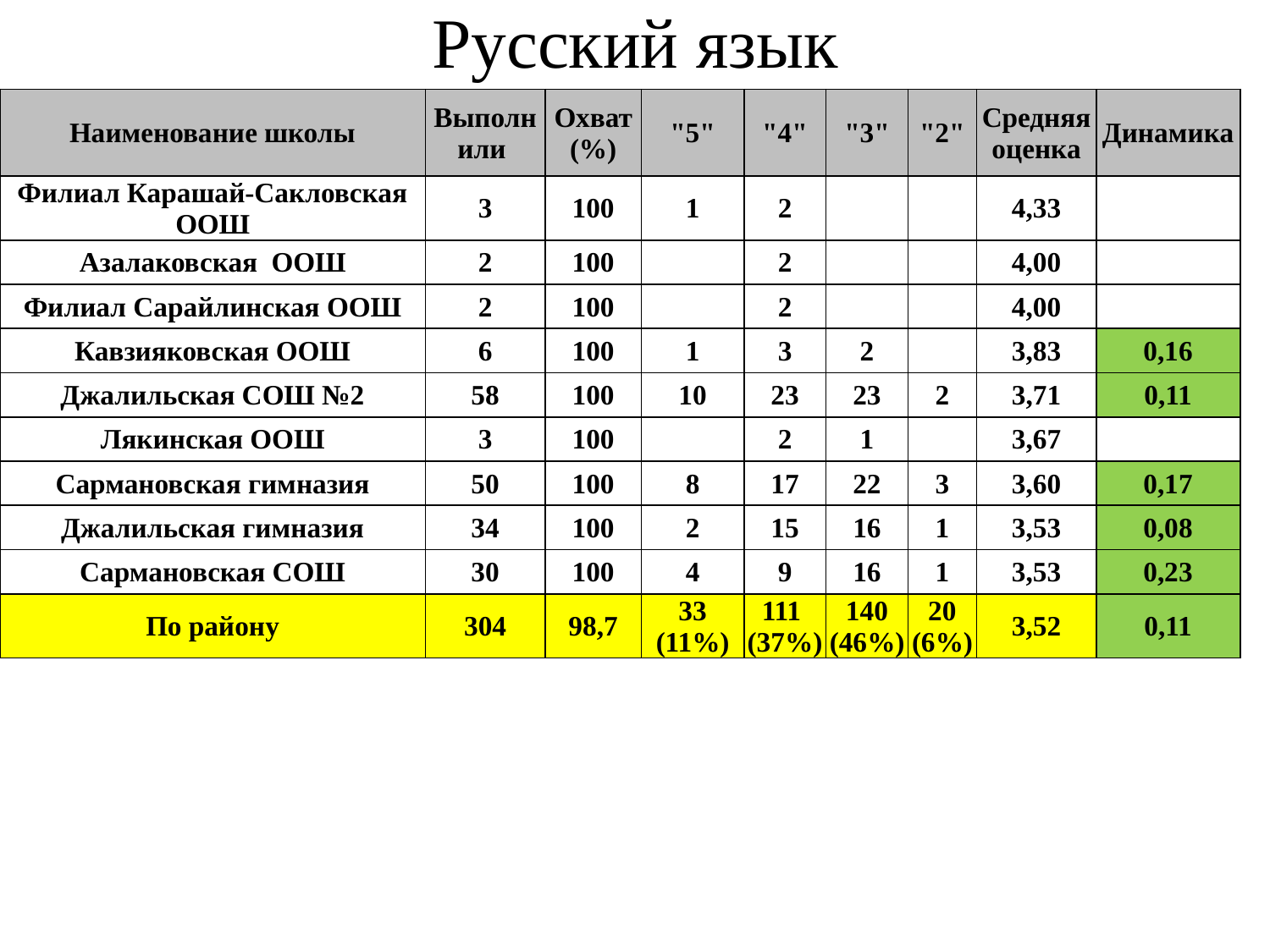

# Русский язык
| Наименование школы | Выполнили | Охват (%) | "5" | "4" | "3" | "2" | Средняя оценка | Динамика |
| --- | --- | --- | --- | --- | --- | --- | --- | --- |
| Филиал Карашай-Сакловская ООШ | 3 | 100 | 1 | 2 |  |  | 4,33 |  |
| Азалаковская ООШ | 2 | 100 |  | 2 |  |  | 4,00 |  |
| Филиал Сарайлинская ООШ | 2 | 100 |  | 2 |  |  | 4,00 |  |
| Кавзияковская ООШ | 6 | 100 | 1 | 3 | 2 |  | 3,83 | 0,16 |
| Джалильская СОШ №2 | 58 | 100 | 10 | 23 | 23 | 2 | 3,71 | 0,11 |
| Лякинская ООШ | 3 | 100 |  | 2 | 1 |  | 3,67 |  |
| Сармановская гимназия | 50 | 100 | 8 | 17 | 22 | 3 | 3,60 | 0,17 |
| Джалильская гимназия | 34 | 100 | 2 | 15 | 16 | 1 | 3,53 | 0,08 |
| Сармановская СОШ | 30 | 100 | 4 | 9 | 16 | 1 | 3,53 | 0,23 |
| По району | 304 | 98,7 | 33 (11%) | 111 (37%) | 140 (46%) | 20 (6%) | 3,52 | 0,11 |